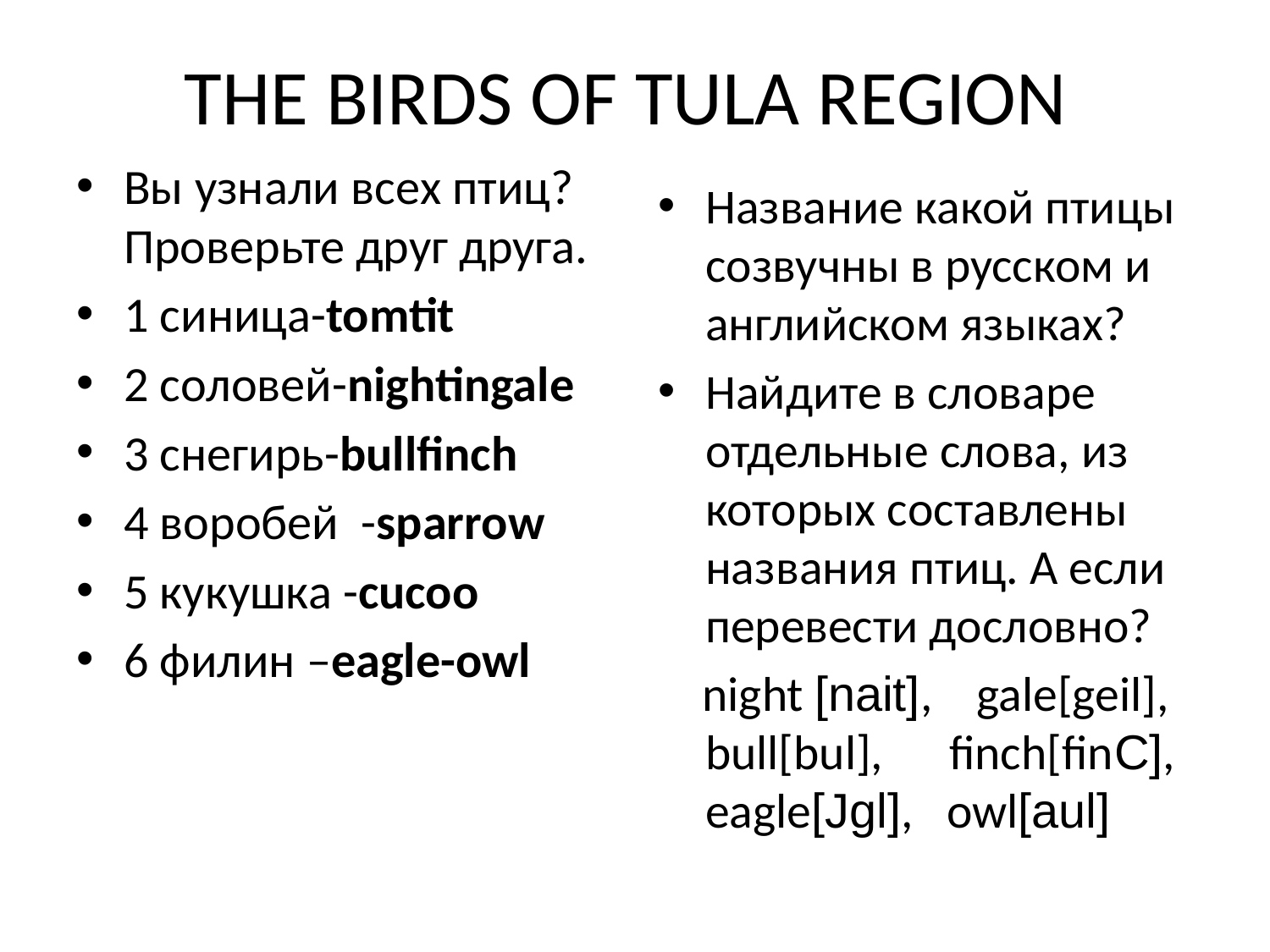

# THE BIRDS OF TULA REGION
Вы узнали всех птиц?Проверьте друг друга.
1 синица-tomtit
2 соловей-nightingale
3 снегирь-bullfinch
4 воробей  -sparrow
5 кукушка -cucoo
6 филин –eagle-owl
Название какой птицы созвучны в русском и английском языках?
Найдите в словаре отдельные слова, из которых составлены названия птиц. А если перевести дословно?
    night [nait],    gale[geil], bull[bul],      finch[finC], eagle[Jgl],   owl[aul]